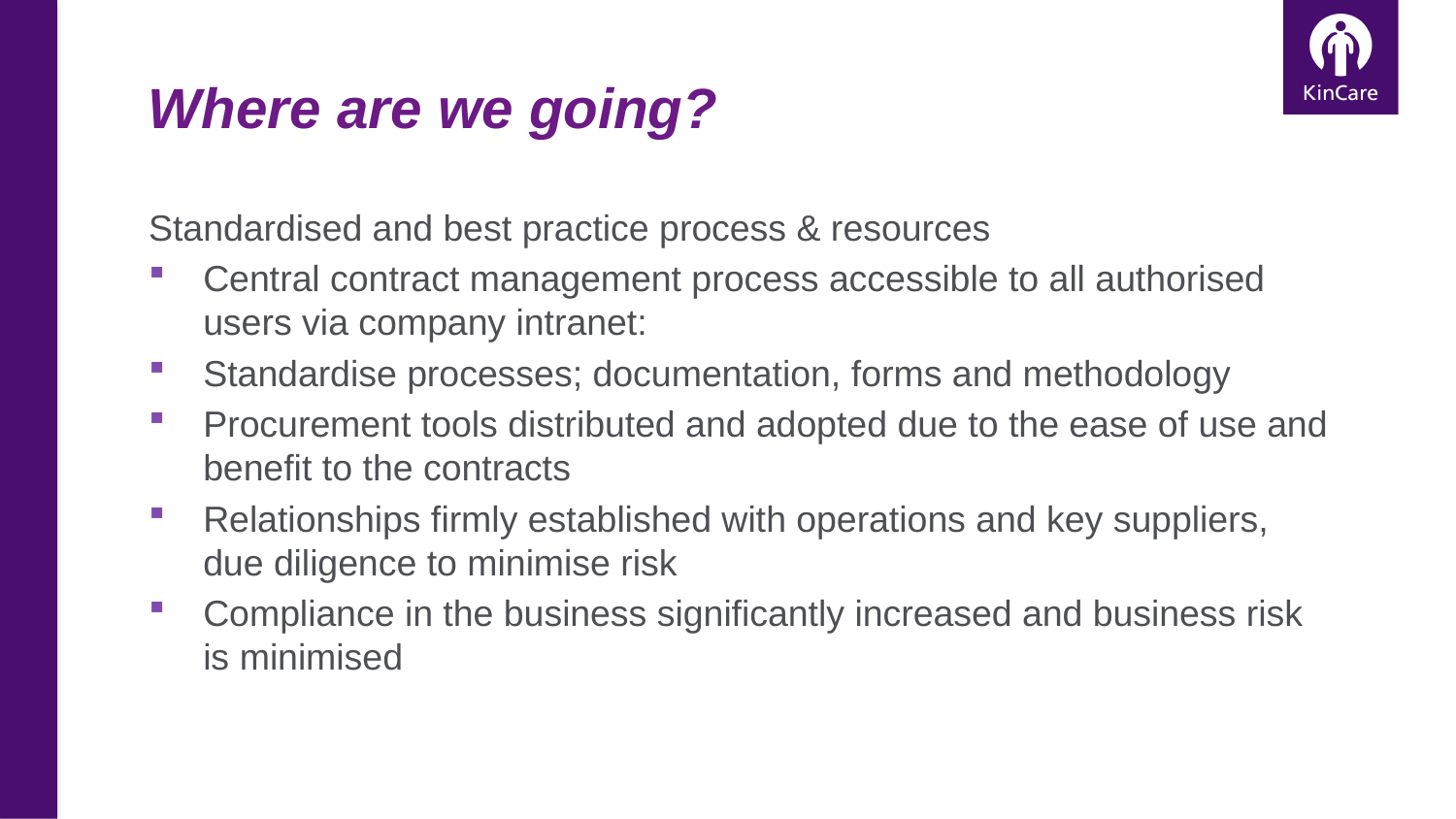

Where are we going?
Standardised and best practice process & resources
Central contract management process accessible to all authorised users via company intranet:
Standardise processes; documentation, forms and methodology
Procurement tools distributed and adopted due to the ease of use and benefit to the contracts
Relationships firmly established with operations and key suppliers, due diligence to minimise risk
Compliance in the business significantly increased and business risk is minimised